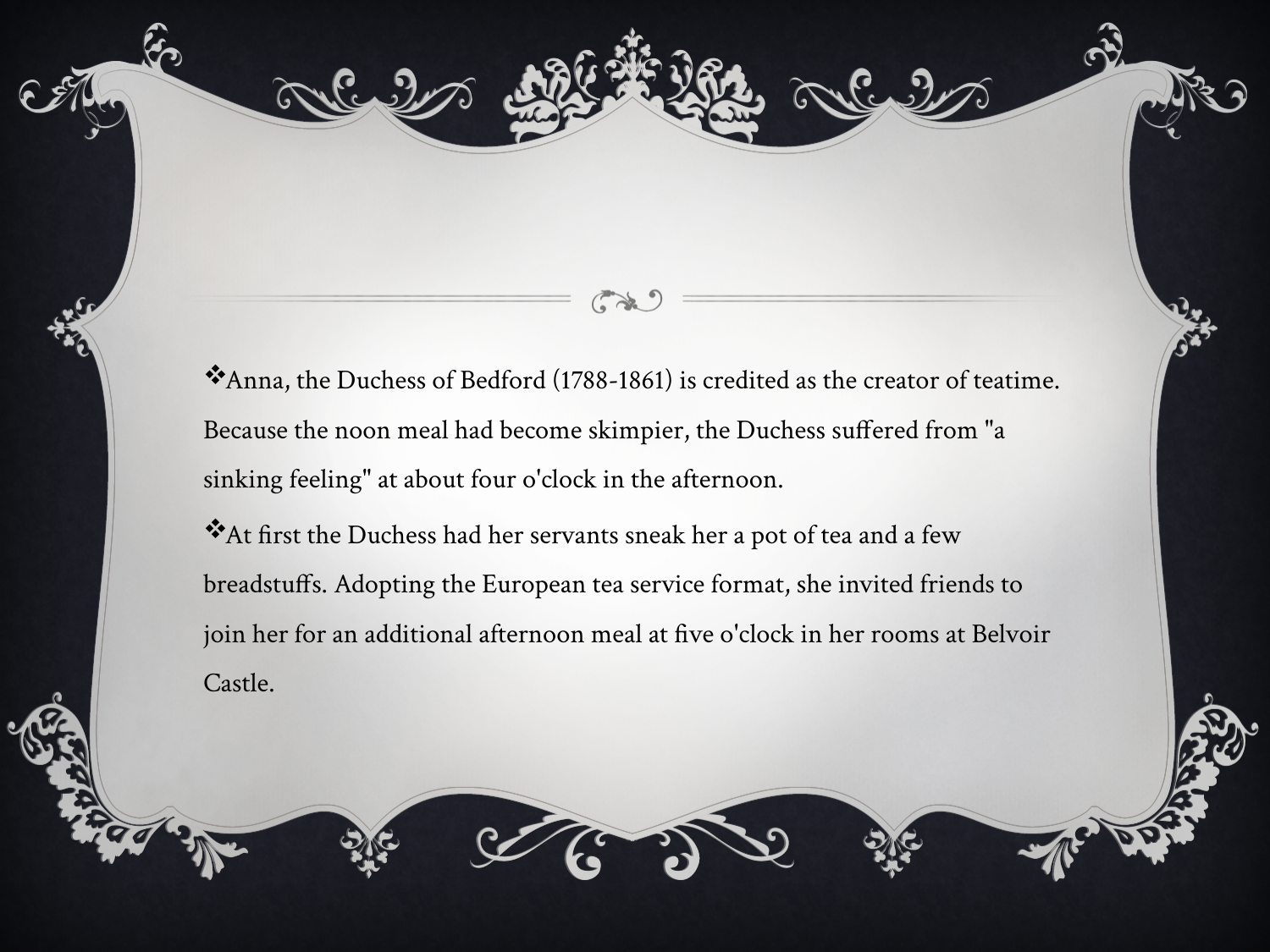

#
Anna, the Duchess of Bedford (1788-1861) is credited as the creator of teatime. Because the noon meal had become skimpier, the Duchess suffered from "a sinking feeling" at about four o'clock in the afternoon.
At first the Duchess had her servants sneak her a pot of tea and a few breadstuffs. Adopting the European tea service format, she invited friends to join her for an additional afternoon meal at five o'clock in her rooms at Belvoir Castle.